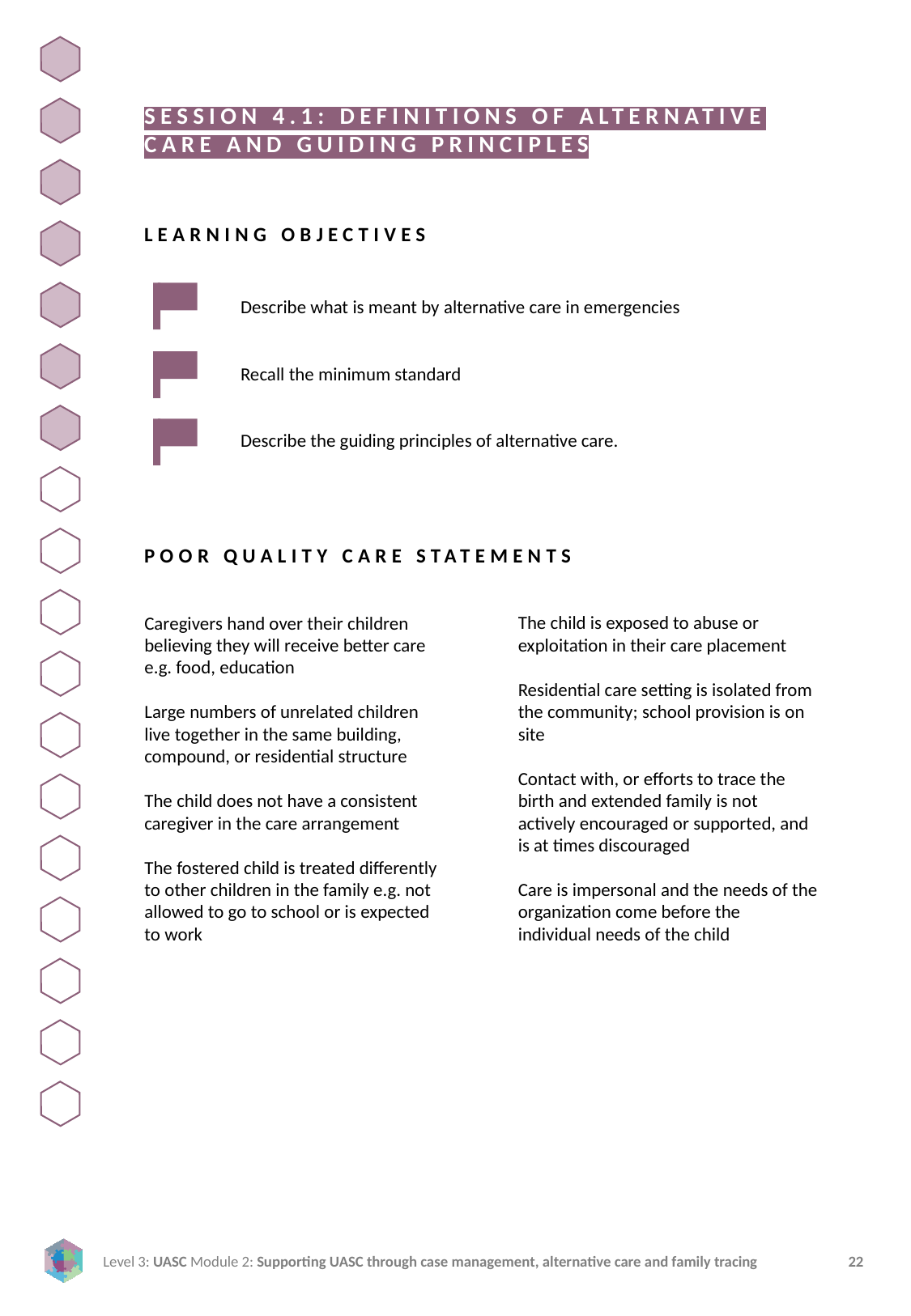

SESSION 4.1: DEFINITIONS OF ALTERNATIVE CARE AND GUIDING PRINCIPLES

LEARNING OBJECTIVES

Describe what is meant by alternative care in emergencies

Recall the minimum standard

Describe the guiding principles of alternative care.

POOR QUALITY CARE STATEMENTS

Caregivers hand over their children believing they will receive better care e.g. food, education

Large numbers of unrelated children live together in the same building, compound, or residential structure

The child does not have a consistent caregiver in the care arrangement

The fostered child is treated differently to other children in the family e.g. not allowed to go to school or is expected to work
The child is exposed to abuse or exploitation in their care placement

Residential care setting is isolated from the community; school provision is on site

Contact with, or efforts to trace the birth and extended family is not actively encouraged or supported, and is at times discouraged

Care is impersonal and the needs of the organization come before the individual needs of the child